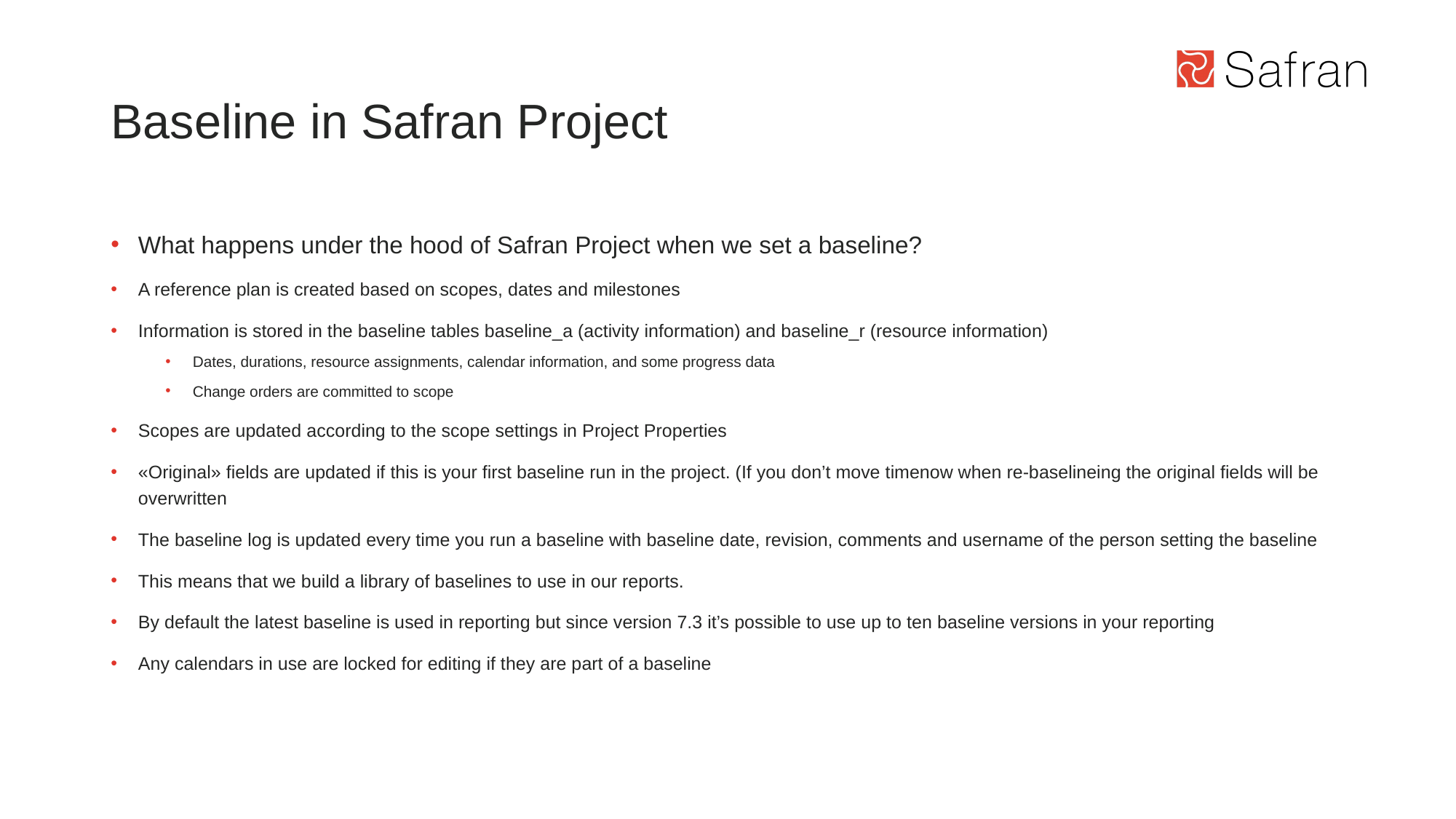

# Baseline in Safran Project
What happens under the hood of Safran Project when we set a baseline?
A reference plan is created based on scopes, dates and milestones
Information is stored in the baseline tables baseline_a (activity information) and baseline_r (resource information)
Dates, durations, resource assignments, calendar information, and some progress data
Change orders are committed to scope
Scopes are updated according to the scope settings in Project Properties
«Original» fields are updated if this is your first baseline run in the project. (If you don’t move timenow when re-baselineing the original fields will be overwritten
The baseline log is updated every time you run a baseline with baseline date, revision, comments and username of the person setting the baseline
This means that we build a library of baselines to use in our reports.
By default the latest baseline is used in reporting but since version 7.3 it’s possible to use up to ten baseline versions in your reporting
Any calendars in use are locked for editing if they are part of a baseline